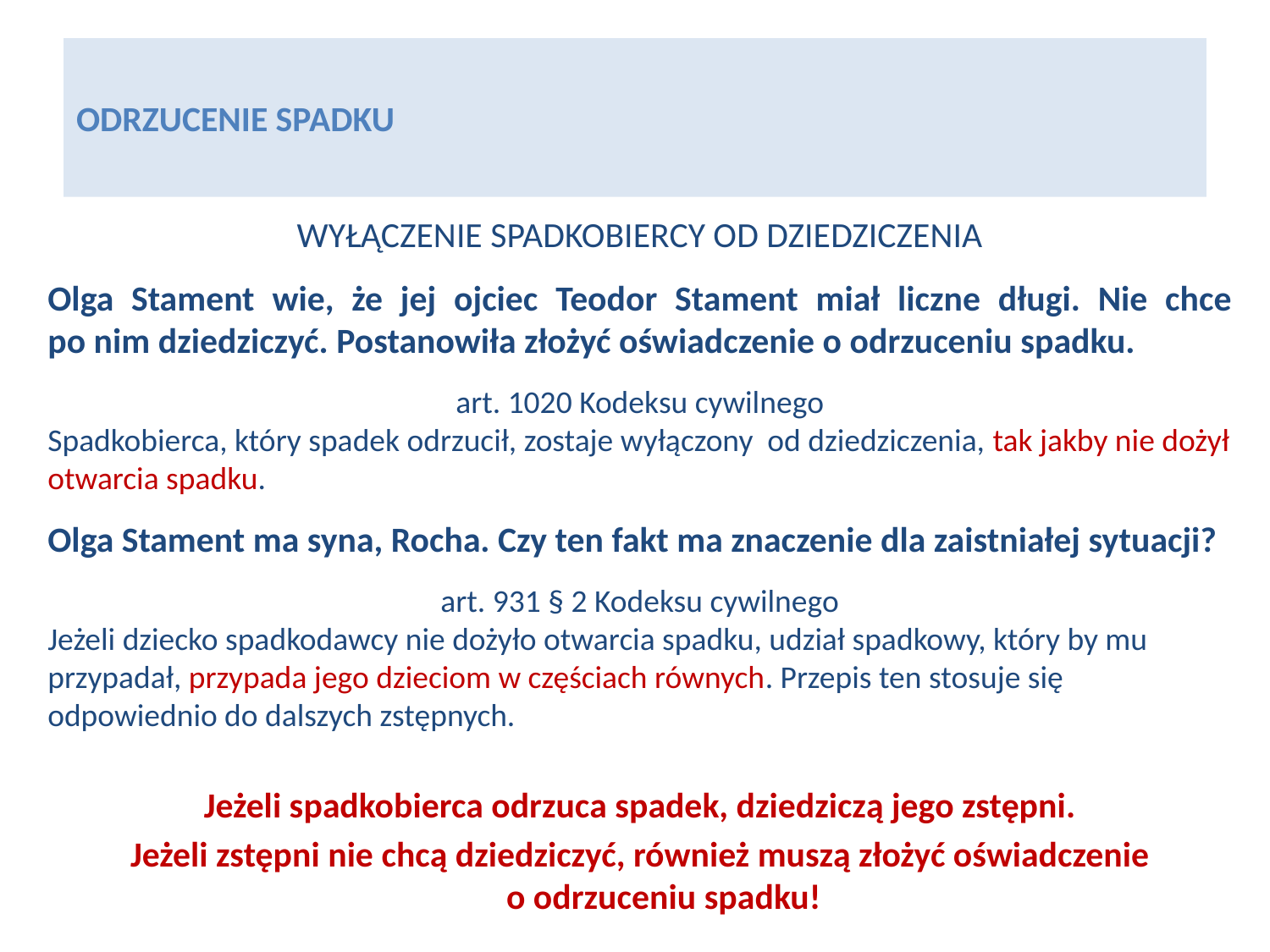

# ODRZUCENIE SPADKU
WYŁĄCZENIE SPADKOBIERCY OD DZIEDZICZENIA

Olga Stament wie, że jej ojciec Teodor Stament miał liczne długi. Nie chce
po nim dziedziczyć. Postanowiła złożyć oświadczenie o odrzuceniu spadku.

art. 1020 Kodeksu cywilnego
Spadkobierca, który spadek odrzucił, zostaje wyłączony  od dziedziczenia, tak jakby nie dożył otwarcia spadku.

Olga Stament ma syna, Rocha. Czy ten fakt ma znaczenie dla zaistniałej sytuacji?

art. 931 § 2 Kodeksu cywilnego
Jeżeli dziecko spadkodawcy nie dożyło otwarcia spadku, udział spadkowy, który by mu przypadał, przypada jego dzieciom w częściach równych. Przepis ten stosuje się odpowiednio do dalszych zstępnych.

Jeżeli spadkobierca odrzuca spadek, dziedziczą jego zstępni.
Jeżeli zstępni nie chcą dziedziczyć, również muszą złożyć oświadczenie
o odrzuceniu spadku!